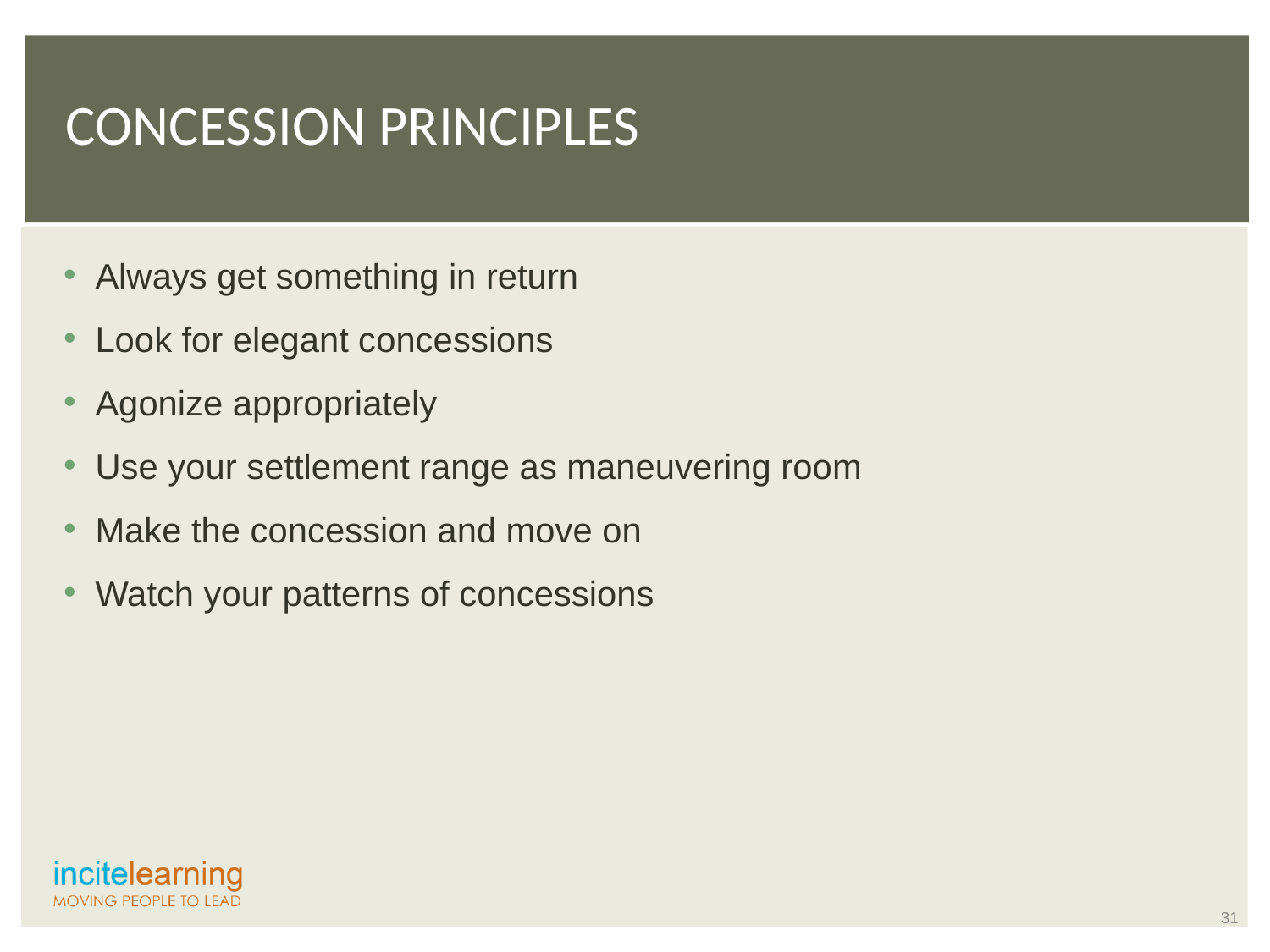

# Concession Principles
Always get something in return
Look for elegant concessions
Agonize appropriately
Use your settlement range as maneuvering room
Make the concession and move on
Watch your patterns of concessions